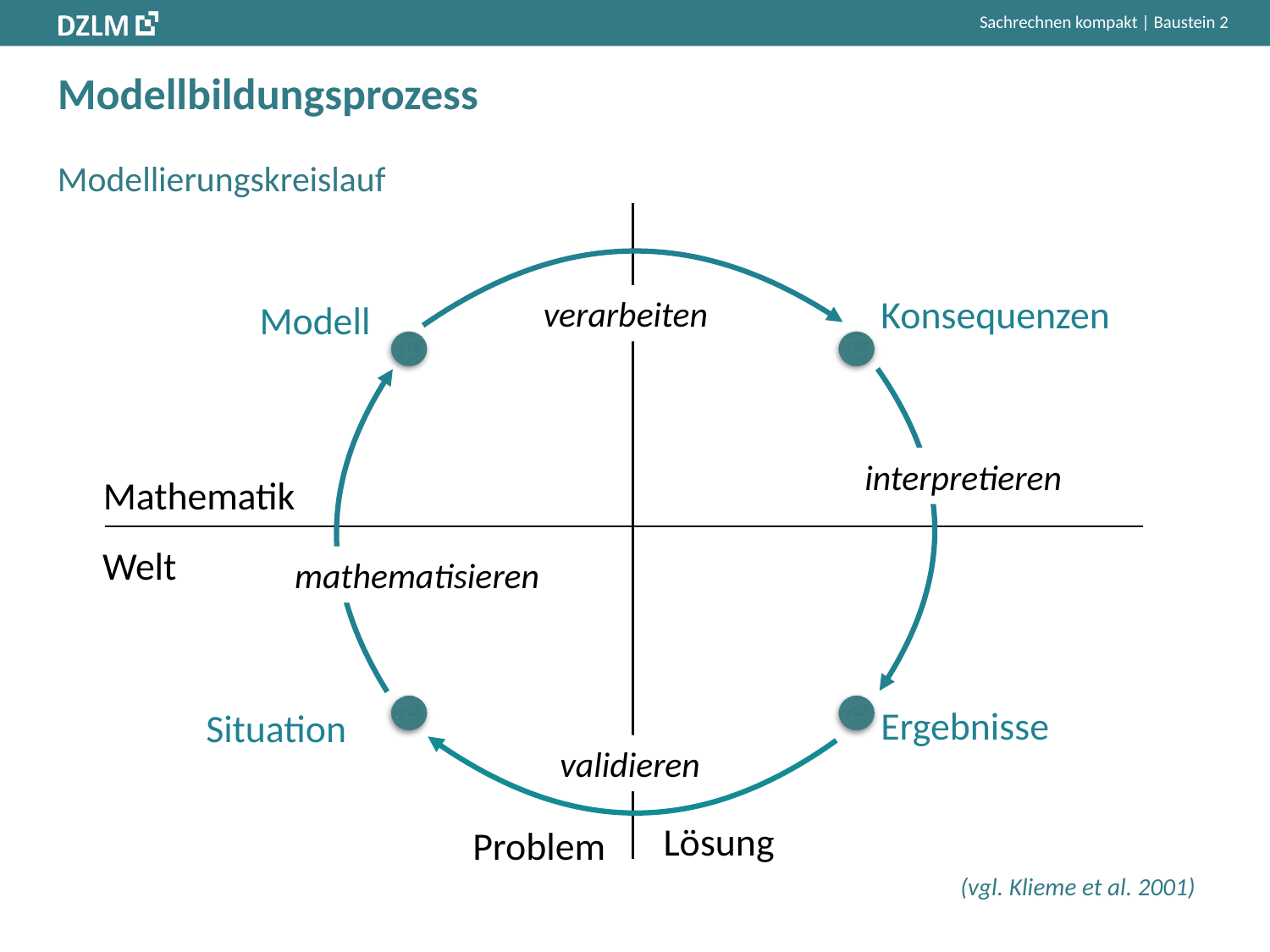

# Modellbildungsprozess
Modellierungskreislauf

Konsequenzen
verarbeiten
Modell

interpretieren
Mathematik

Welt
mathematisieren
Ergebnisse

Situation
validieren

Lösung
Problem
(vgl. Klieme et al. 2001)